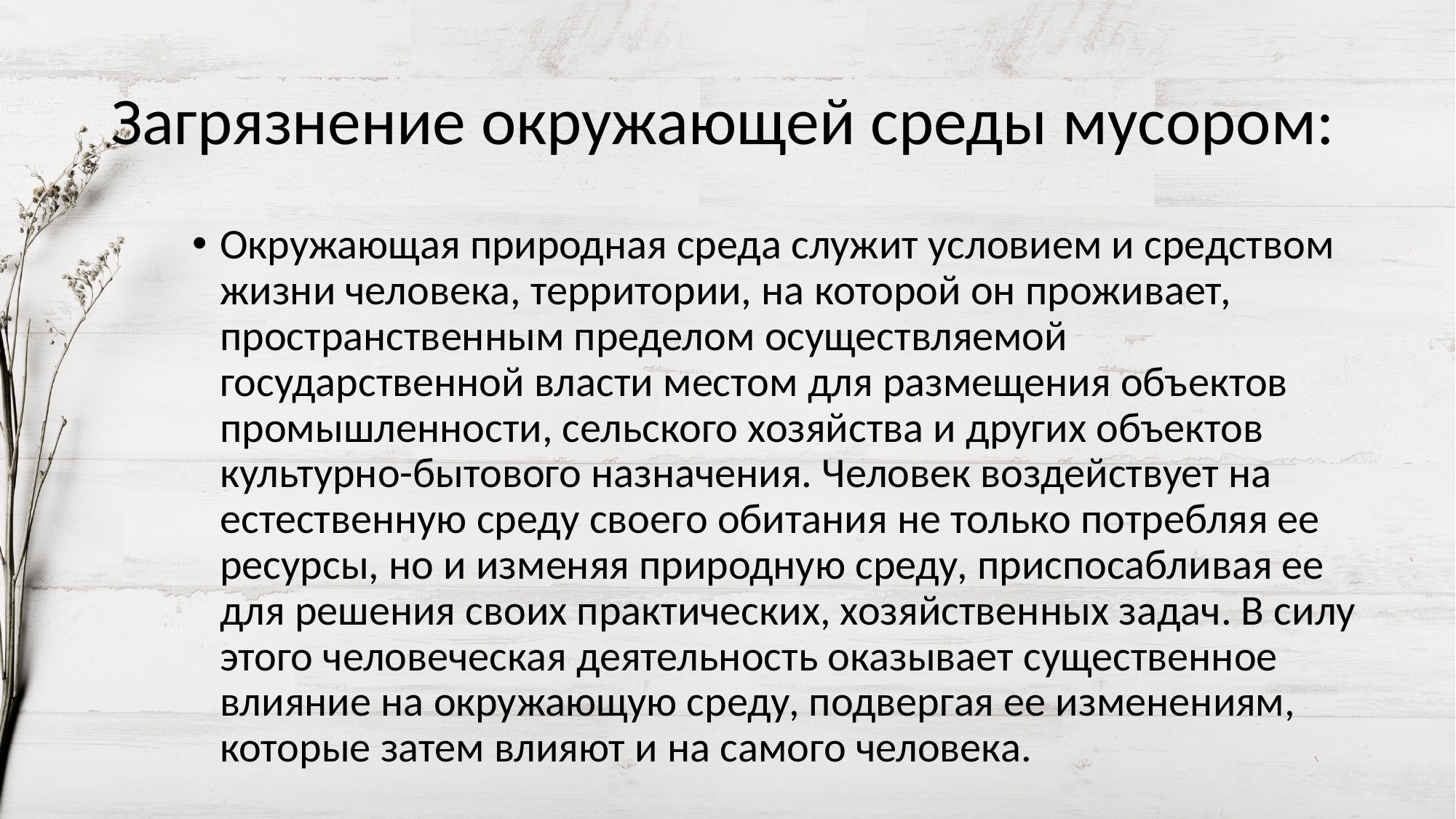

# Загрязнение окружающей среды мусором:
Окружающая природная среда служит условием и средством жизни человека, территории, на которой он проживает, пространственным пределом осуществляемой государственной власти местом для размещения объектов промышленности, сельского хозяйства и других объектов культурно-бытового назначения. Человек воздействует на естественную среду своего обитания не только потребляя ее ресурсы, но и изменяя природную среду, приспосабливая ее для решения своих практических, хозяйственных задач. В силу этого человеческая деятельность оказывает существенное влияние на окружающую среду, подвергая ее изменениям, которые затем влияют и на самого человека.